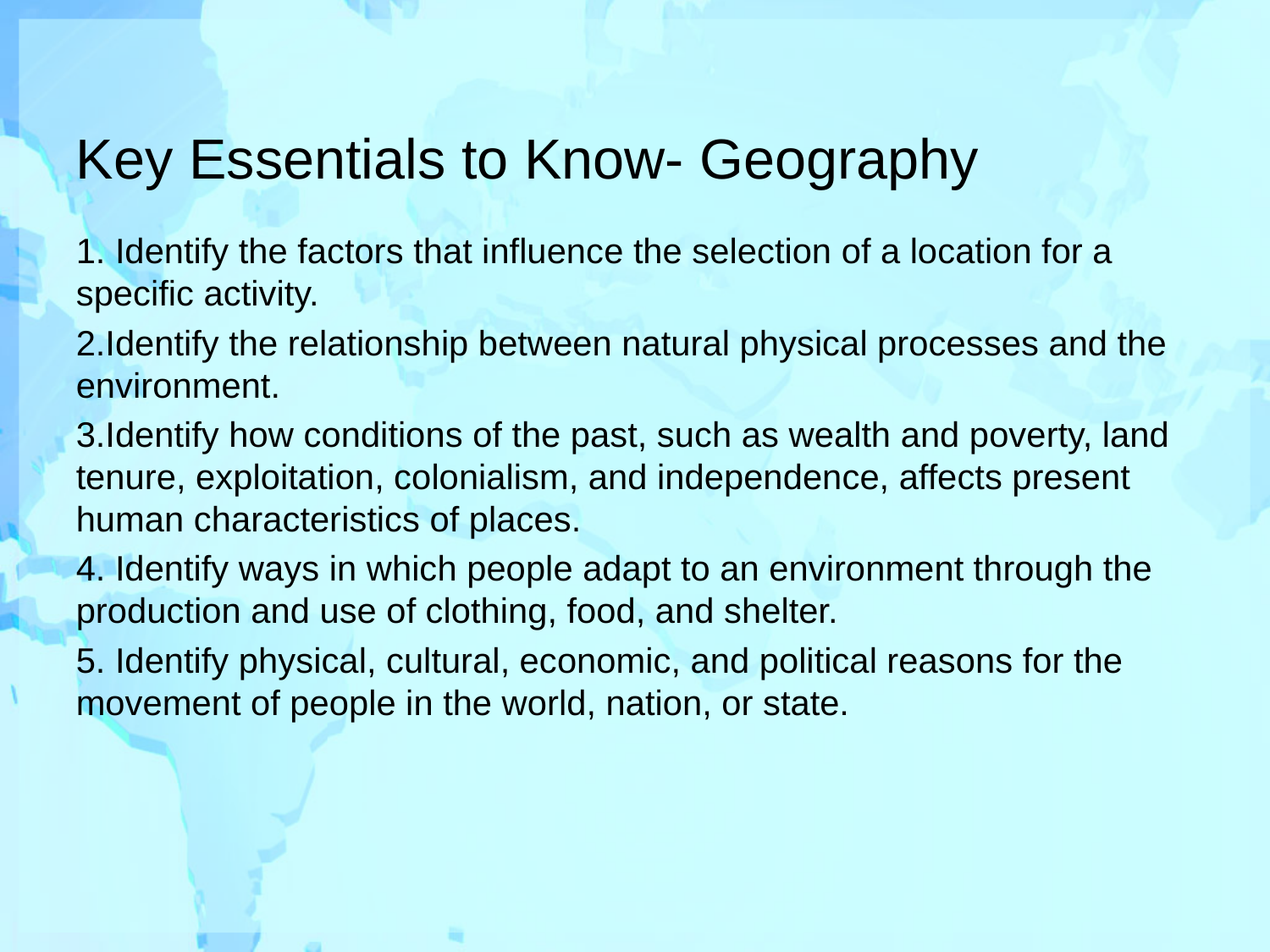

# Key Essentials to Know- Geography
1. Identify the factors that influence the selection of a location for a specific activity.
2.Identify the relationship between natural physical processes and the environment.
3.Identify how conditions of the past, such as wealth and poverty, land tenure, exploitation, colonialism, and independence, affects present human characteristics of places.
4. Identify ways in which people adapt to an environment through the production and use of clothing, food, and shelter.
5. Identify physical, cultural, economic, and political reasons for the movement of people in the world, nation, or state.